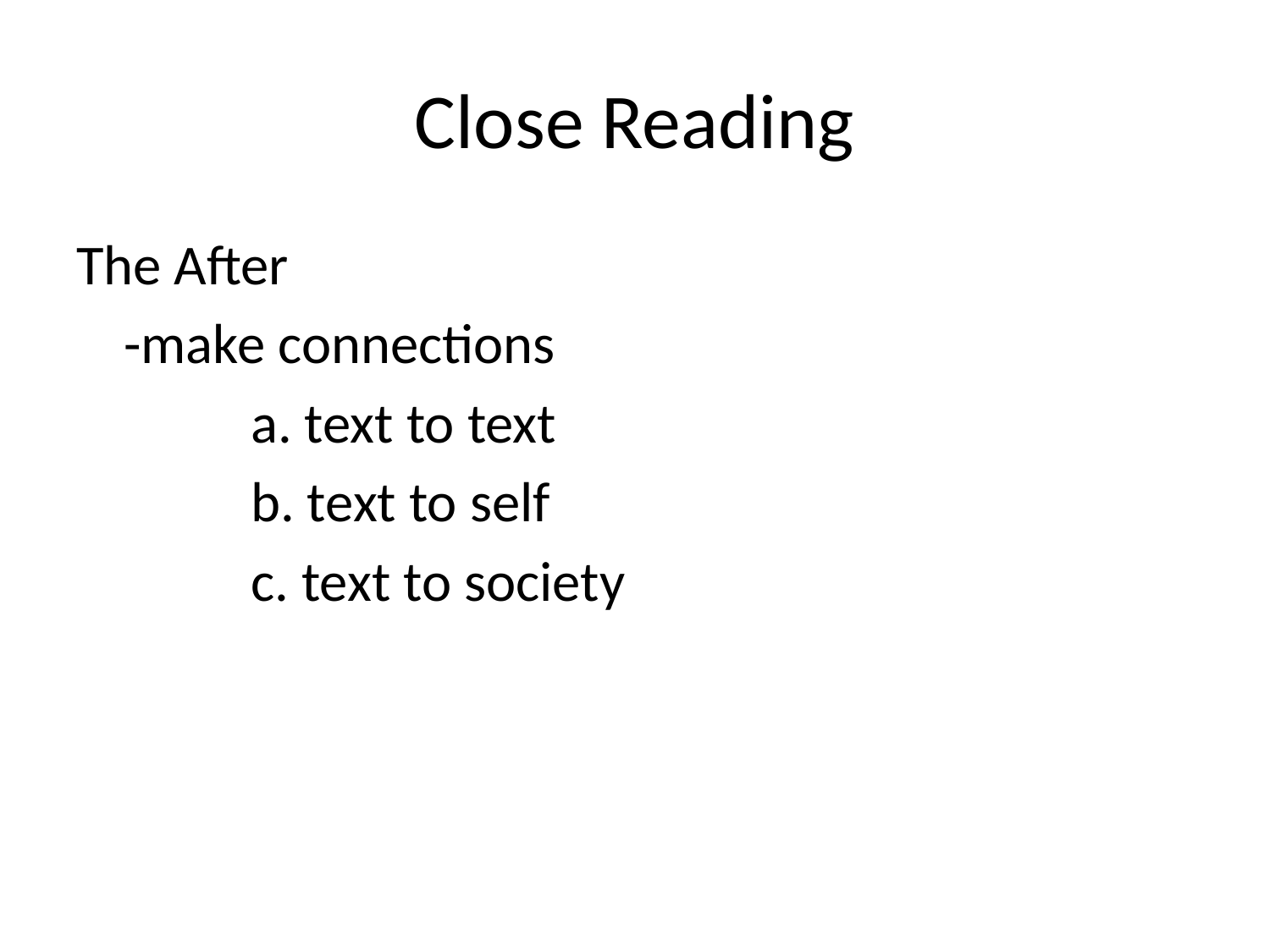

# Close Reading
The After
	-make connections
		a. text to text
		b. text to self
		c. text to society